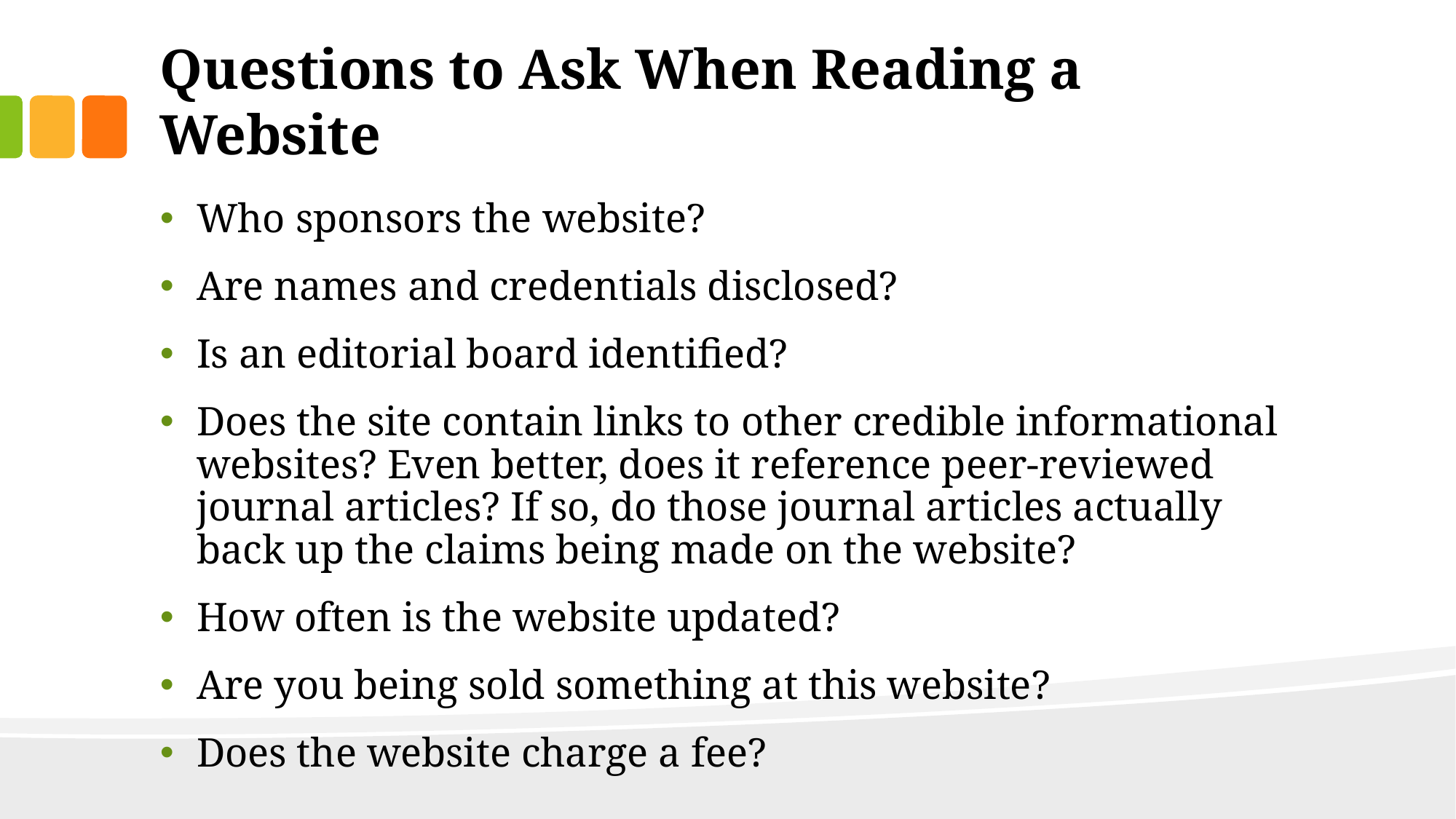

# Questions to Ask When Reading a Website
Who sponsors the website?
Are names and credentials disclosed?
Is an editorial board identified?
Does the site contain links to other credible informational websites? Even better, does it reference peer-reviewed journal articles? If so, do those journal articles actually back up the claims being made on the website?
How often is the website updated?
Are you being sold something at this website?
Does the website charge a fee?